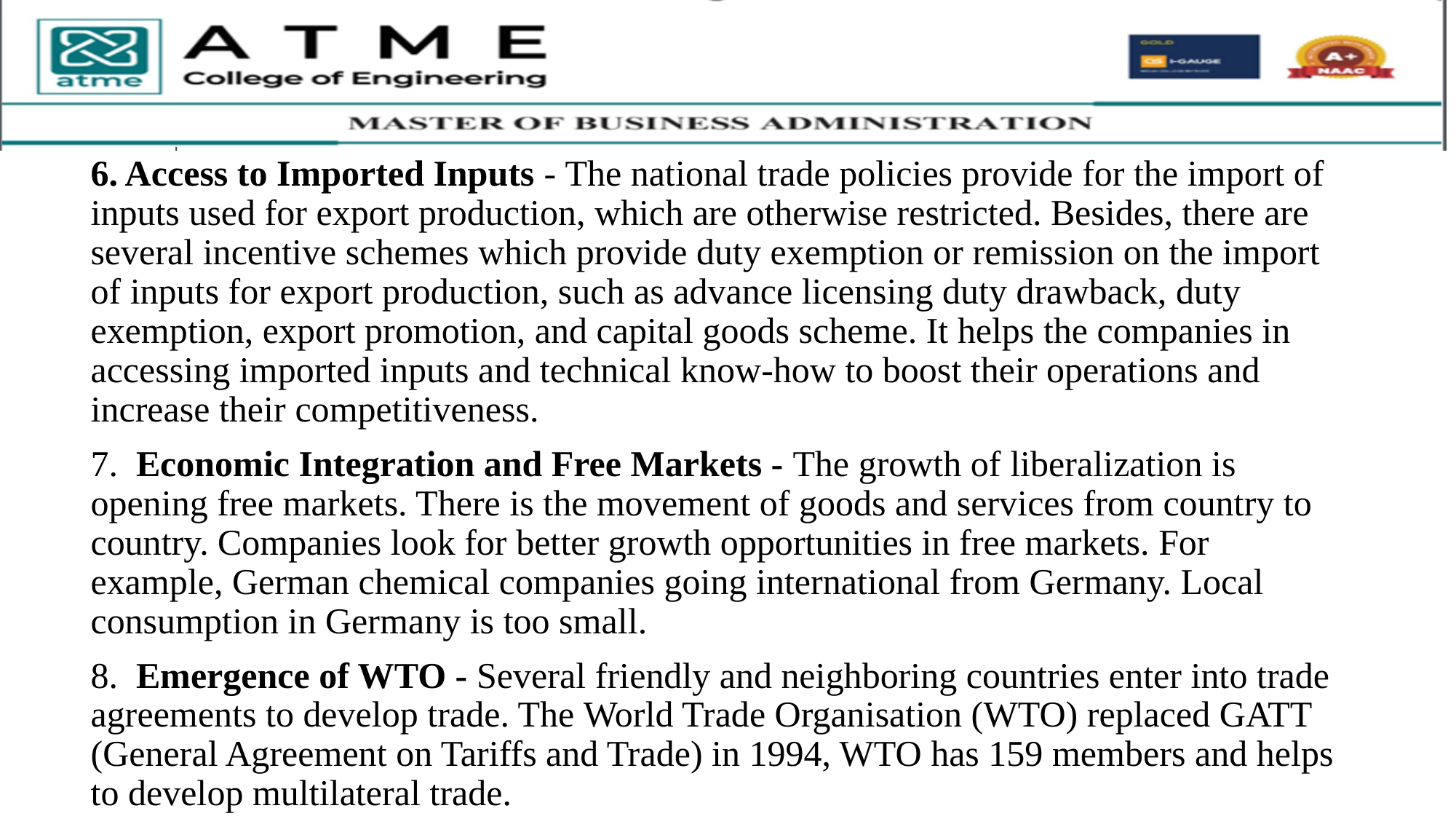

6. Access to Imported Inputs - The national trade policies provide for the import of inputs used for export production, which are otherwise restricted. Besides, there are several incentive schemes which provide duty exemption or remission on the import of inputs for export production, such as advance licensing duty drawback, duty exemption, export promotion, and capital goods scheme. It helps the companies in accessing imported inputs and technical know-how to boost their operations and increase their competitiveness.
7.  Economic Integration and Free Markets - The growth of liberalization is opening free markets. There is the movement of goods and services from country to country. Companies look for better growth opportunities in free markets. For example, German chemical companies going international from Germany. Local consumption in Germany is too small.
8.  Emergence of WTO - Several friendly and neighboring countries enter into trade agreements to develop trade. The World Trade Organisation (WTO) replaced GATT (General Agreement on Tariffs and Trade) in 1994, WTO has 159 members and helps to develop multilateral trade.